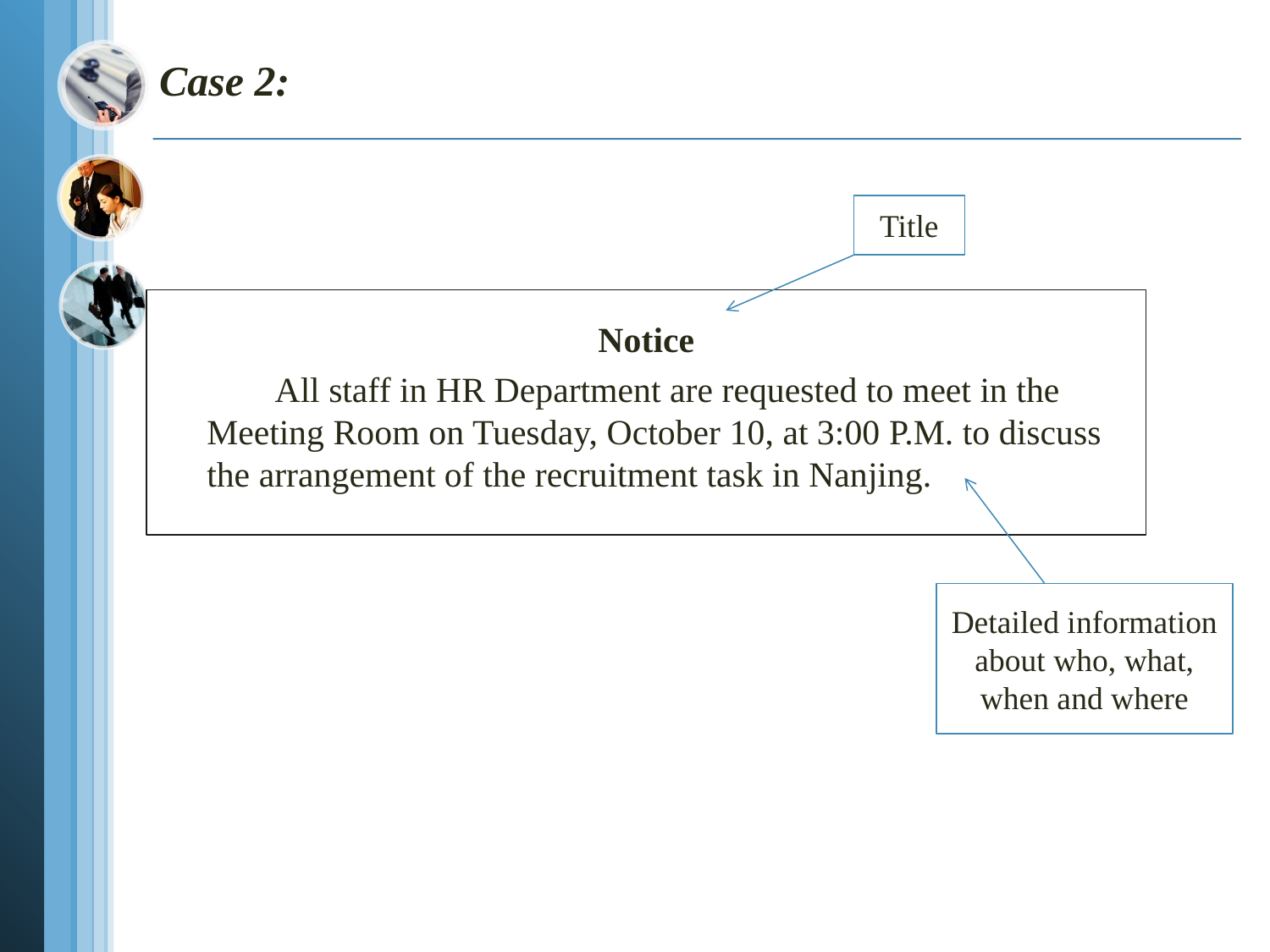

# Case 2:
Title
Notice
             All staff in HR Department are requested to meet in the Meeting Room on Tuesday, October 10, at 3:00 P.M. to discuss the arrangement of the recruitment task in Nanjing.

Detailed information about who, what, when and where